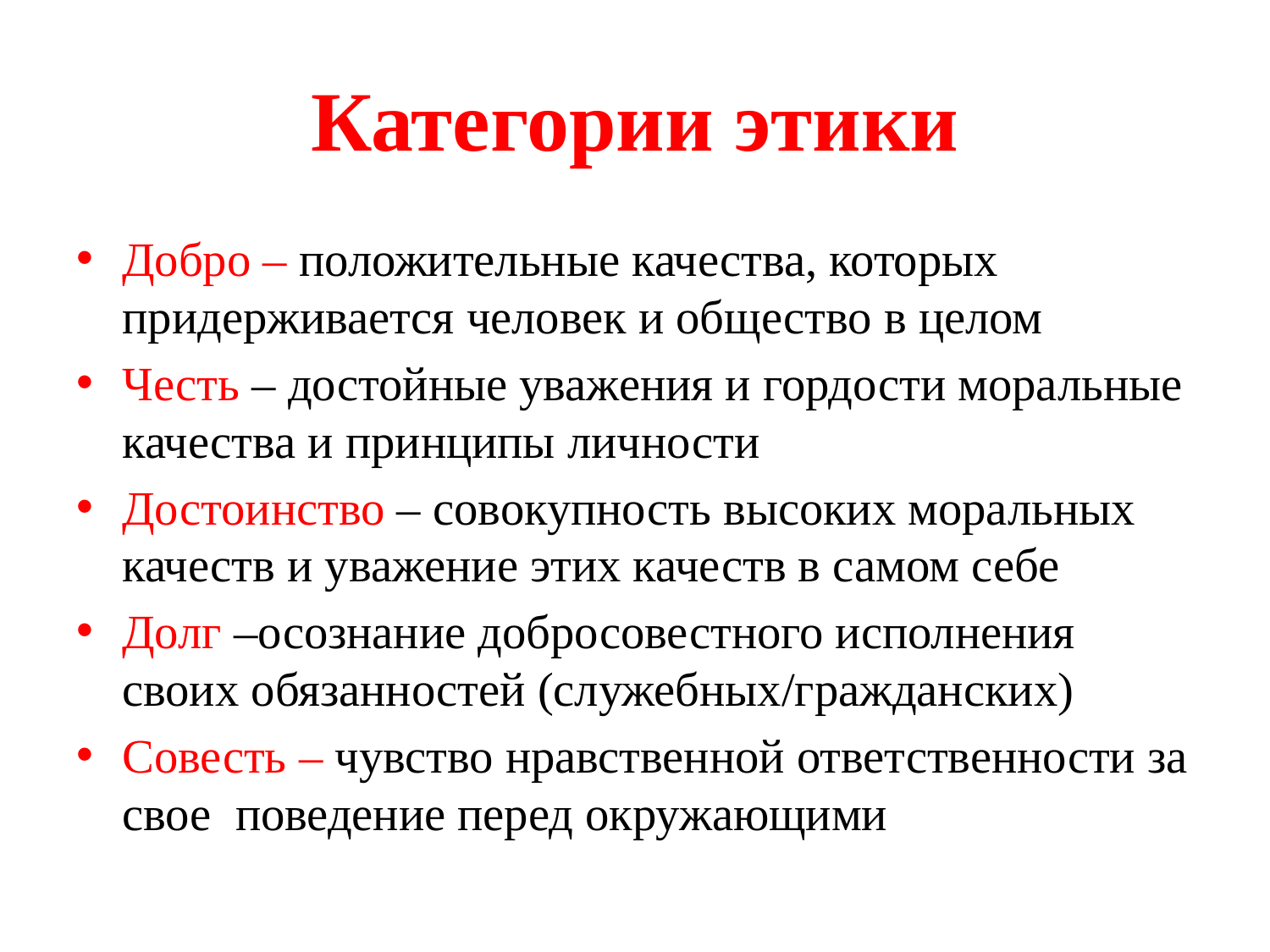

# Категории этики
Добро – положительные качества, которых придерживается человек и общество в целом
Честь – достойные уважения и гордости моральные качества и принципы личности
Достоинство – совокупность высоких моральных качеств и уважение этих качеств в самом себе
Долг –осознание добросовестного исполнения своих обязанностей (служебных/гражданских)
Совесть – чувство нравственной ответственности за свое  поведение перед окружающими